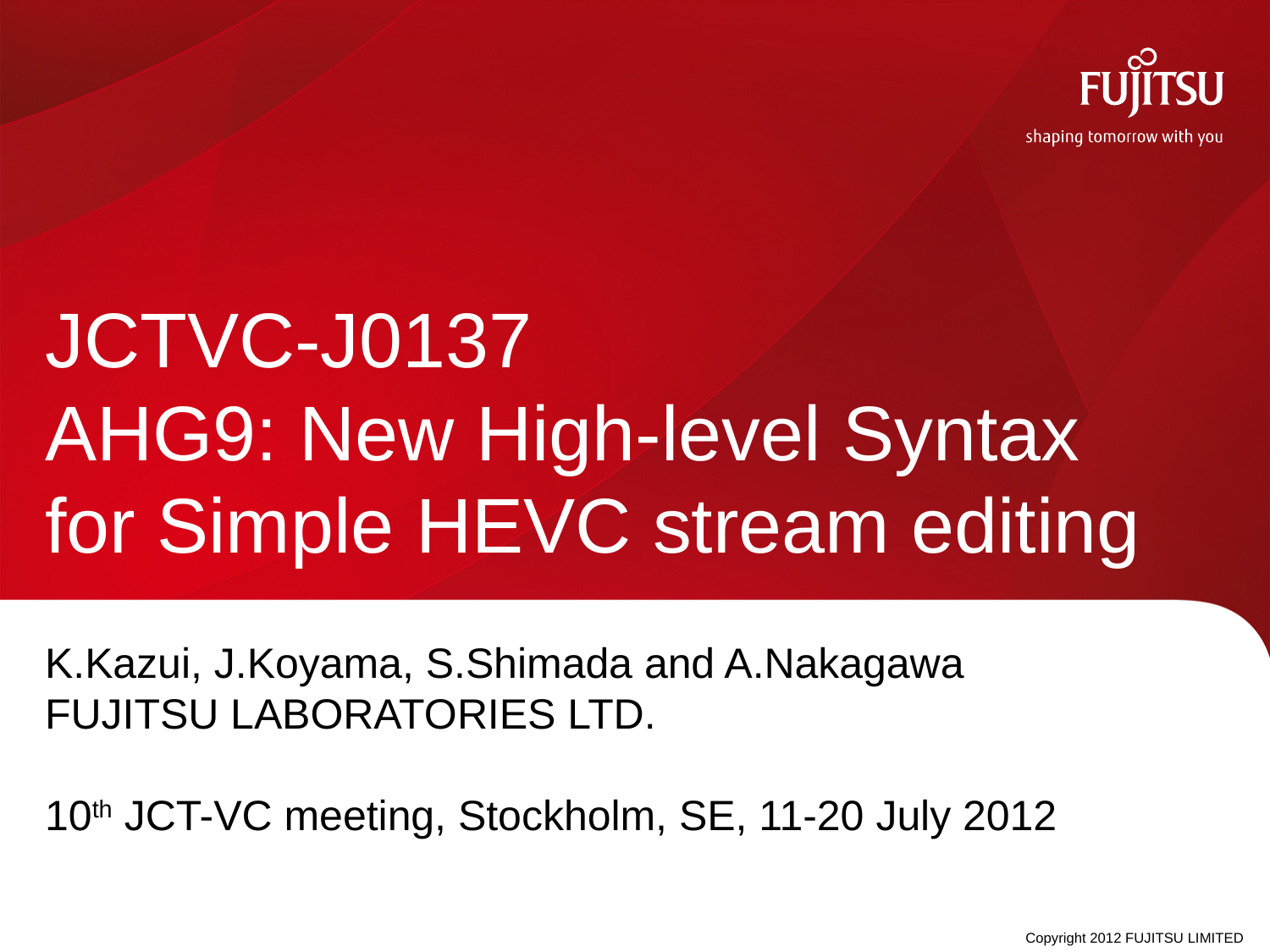

# JCTVC-J0137 AHG9: New High-level Syntax for Simple HEVC stream editing
K.Kazui, J.Koyama, S.Shimada and A.Nakagawa
FUJITSU LABORATORIES LTD.

10th JCT-VC meeting, Stockholm, SE, 11-20 July 2012
Copyright 2012 FUJITSU LIMITED